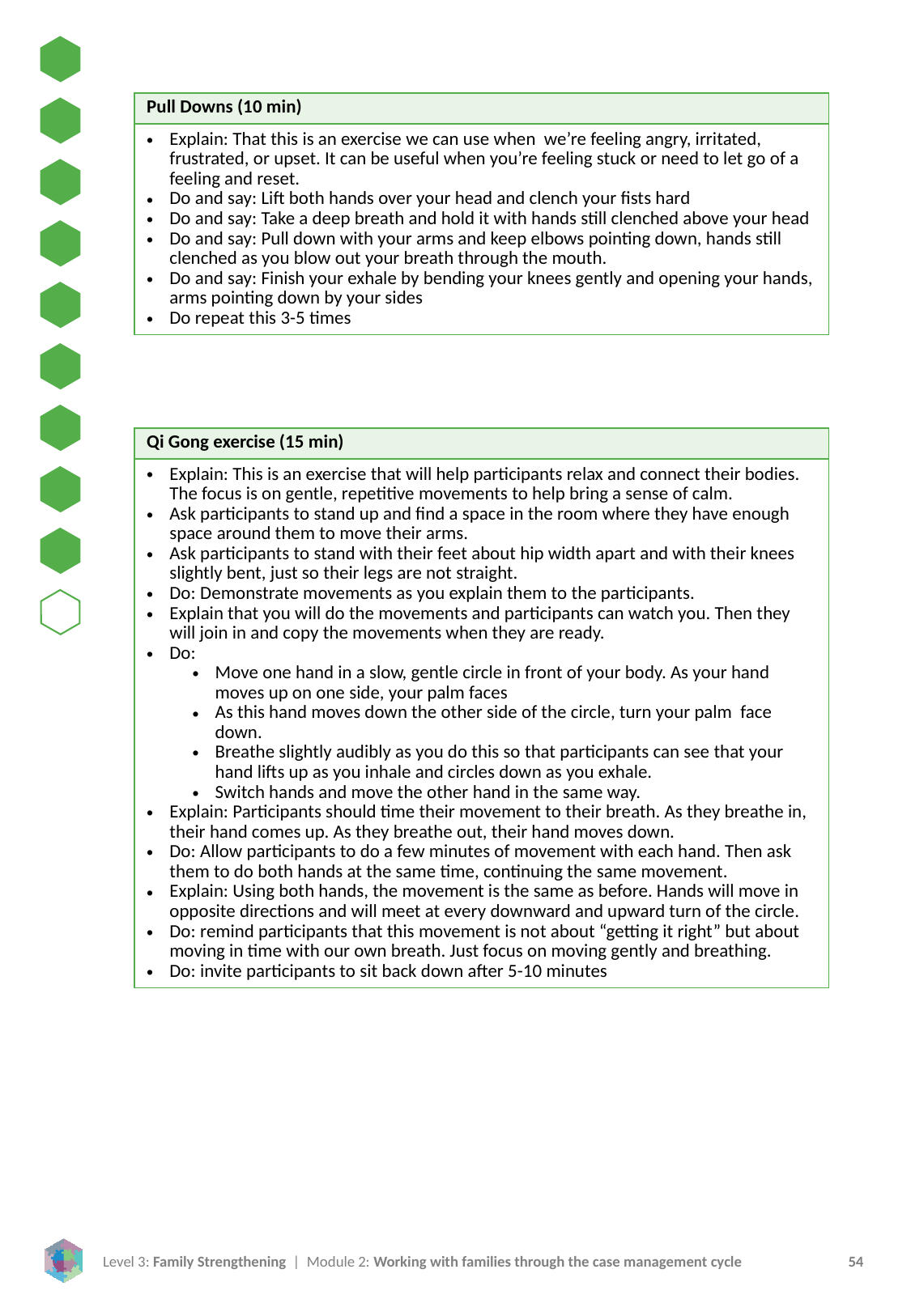

| Pull Downs (10 min) |
| --- |
| Explain: That this is an exercise we can use when we’re feeling angry, irritated, frustrated, or upset. It can be useful when you’re feeling stuck or need to let go of a feeling and reset.  Do and say: Lift both hands over your head and clench your fists hard  Do and say: Take a deep breath and hold it with hands still clenched above your head Do and say: Pull down with your arms and keep elbows pointing down, hands still clenched as you blow out your breath through the mouth.  Do and say: Finish your exhale by bending your knees gently and opening your hands, arms pointing down by your sides Do repeat this 3-5 times |

| Qi Gong exercise (15 min) |
| --- |
| Explain: This is an exercise that will help participants relax and connect their bodies. The focus is on gentle, repetitive movements to help bring a sense of calm.  Ask participants to stand up and find a space in the room where they have enough space around them to move their arms.  Ask participants to stand with their feet about hip width apart and with their knees slightly bent, just so their legs are not straight.  Do: Demonstrate movements as you explain them to the participants.  Explain that you will do the movements and participants can watch you. Then they will join in and copy the movements when they are ready.  Do:  Move one hand in a slow, gentle circle in front of your body. As your hand moves up on one side, your palm faces As this hand moves down the other side of the circle, turn your palm face down.  Breathe slightly audibly as you do this so that participants can see that your hand lifts up as you inhale and circles down as you exhale.  Switch hands and move the other hand in the same way.   Explain: Participants should time their movement to their breath. As they breathe in, their hand comes up. As they breathe out, their hand moves down.  Do: Allow participants to do a few minutes of movement with each hand. Then ask them to do both hands at the same time, continuing the same movement.  Explain: Using both hands, the movement is the same as before. Hands will move in opposite directions and will meet at every downward and upward turn of the circle.  Do: remind participants that this movement is not about “getting it right” but about moving in time with our own breath. Just focus on moving gently and breathing.  Do: invite participants to sit back down after 5-10 minutes |